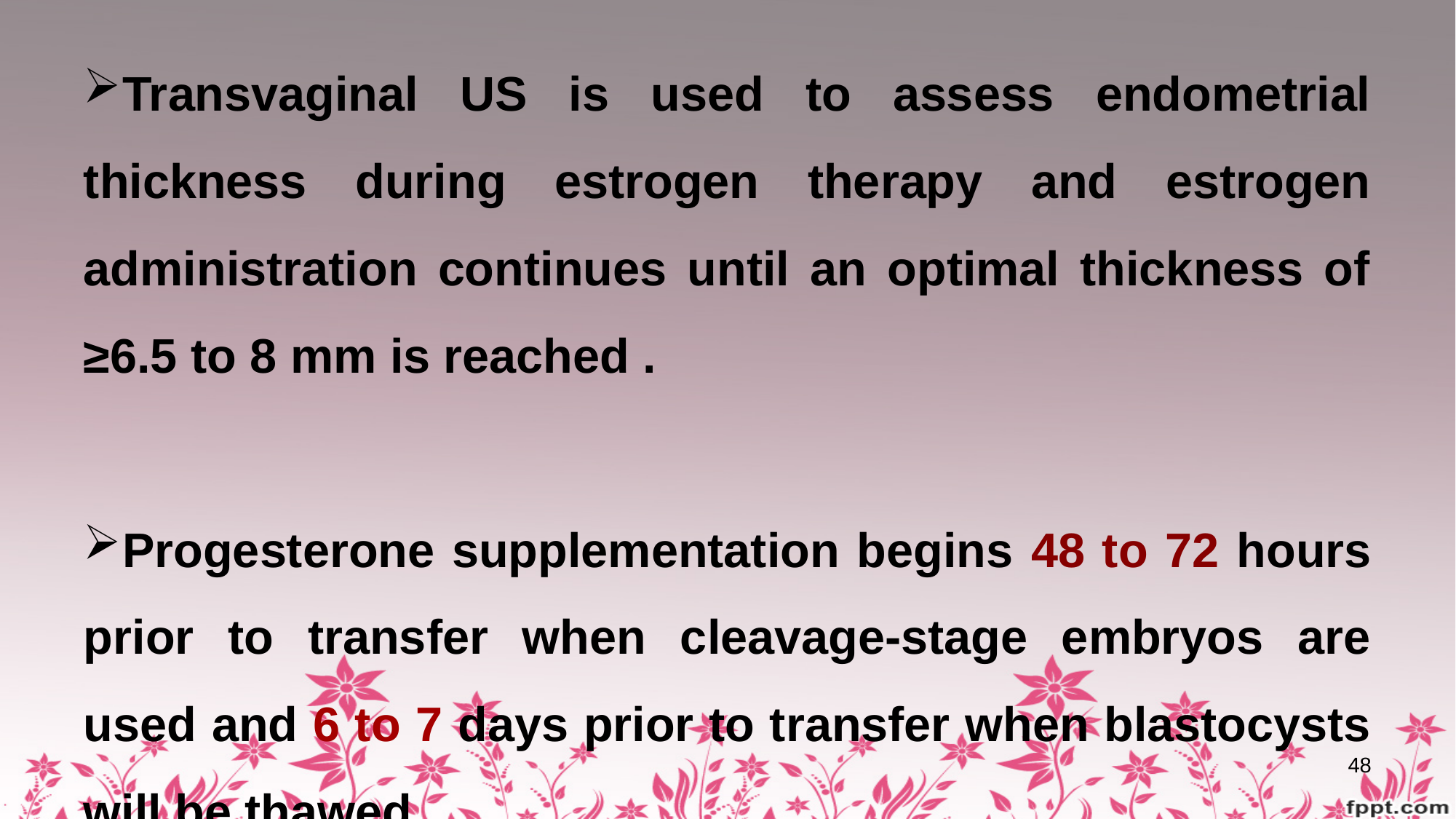

Transvaginal US is used to assess endometrial thickness during estrogen therapy and estrogen administration continues until an optimal thickness of ≥6.5 to 8 mm is reached .

Progesterone supplementation begins 48 to 72 hours prior to transfer when cleavage-stage embryos are used and 6 to 7 days prior to transfer when blastocysts will be thawed

48